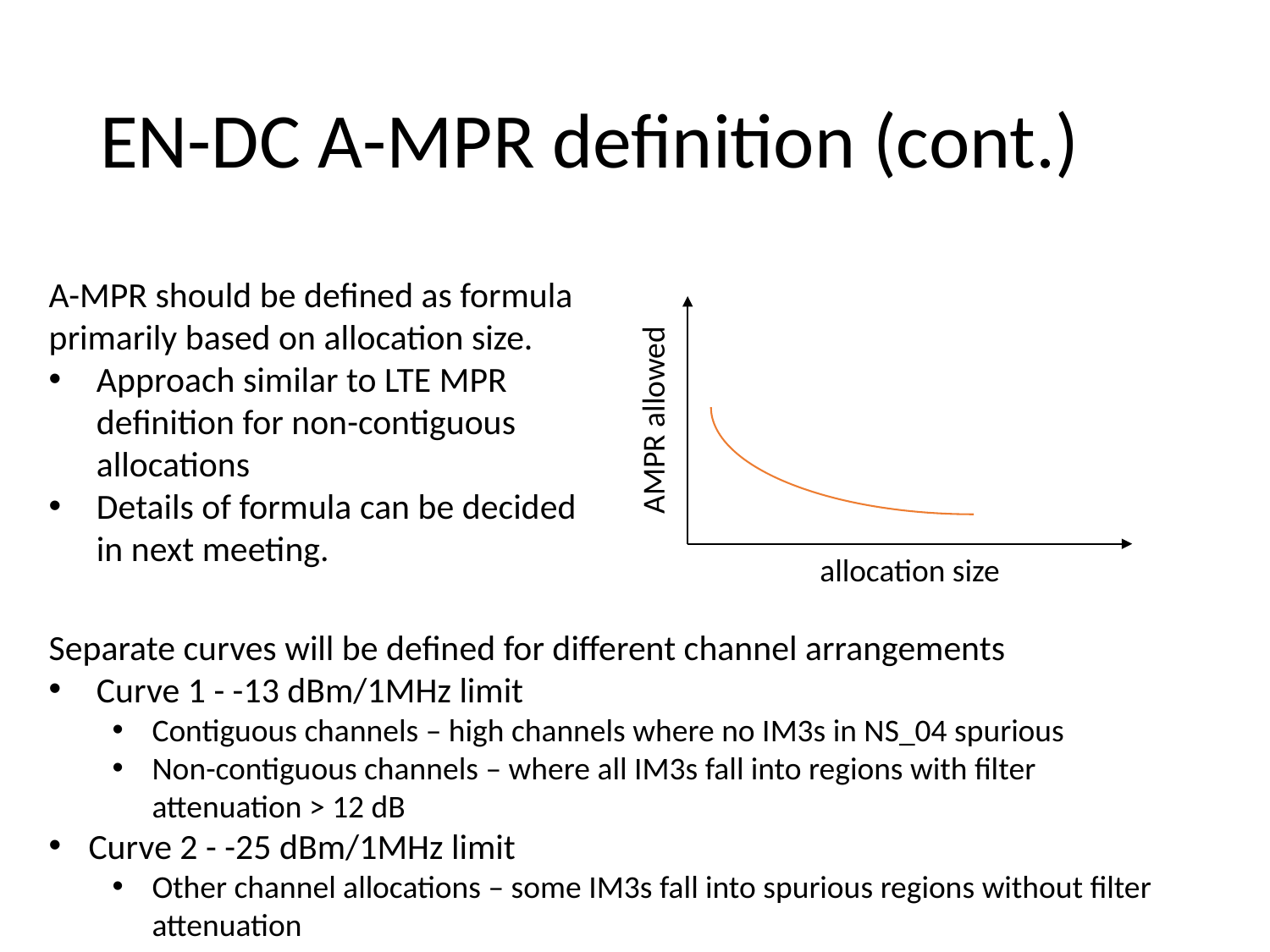

# EN-DC A-MPR definition (cont.)
A-MPR should be defined as formula primarily based on allocation size.
Approach similar to LTE MPR definition for non-contiguous allocations
Details of formula can be decided in next meeting.
allocation size

AMPR allowed
Separate curves will be defined for different channel arrangements
Curve 1 - -13 dBm/1MHz limit
Contiguous channels – high channels where no IM3s in NS_04 spurious
Non-contiguous channels – where all IM3s fall into regions with filter attenuation > 12 dB
Curve 2 - -25 dBm/1MHz limit
Other channel allocations – some IM3s fall into spurious regions without filter attenuation